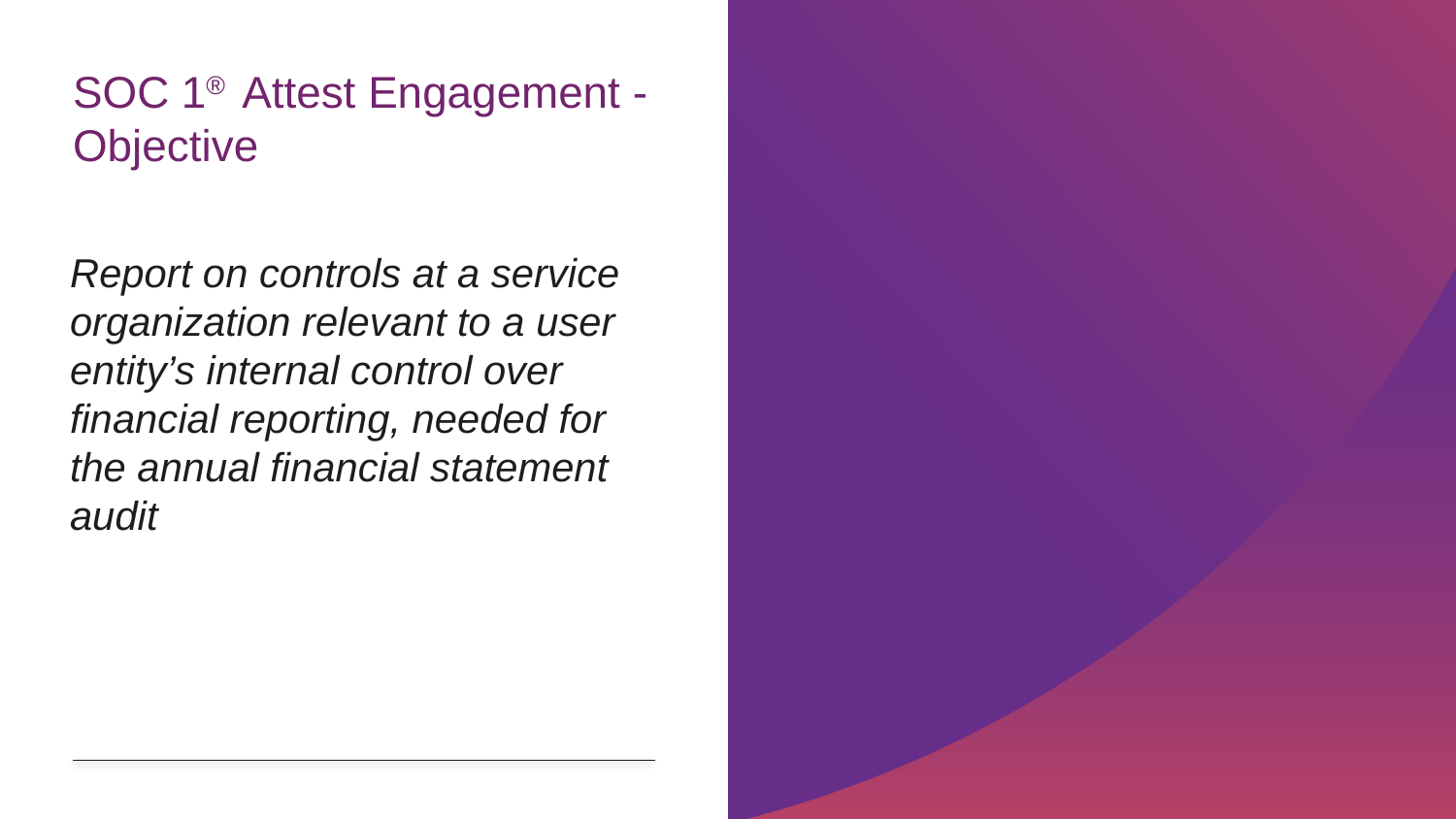

# SOC 1®  Attest Engagement - Objective

Report on controls at a service organization relevant to a user entity’s internal control over financial reporting, needed for the annual financial statement audit